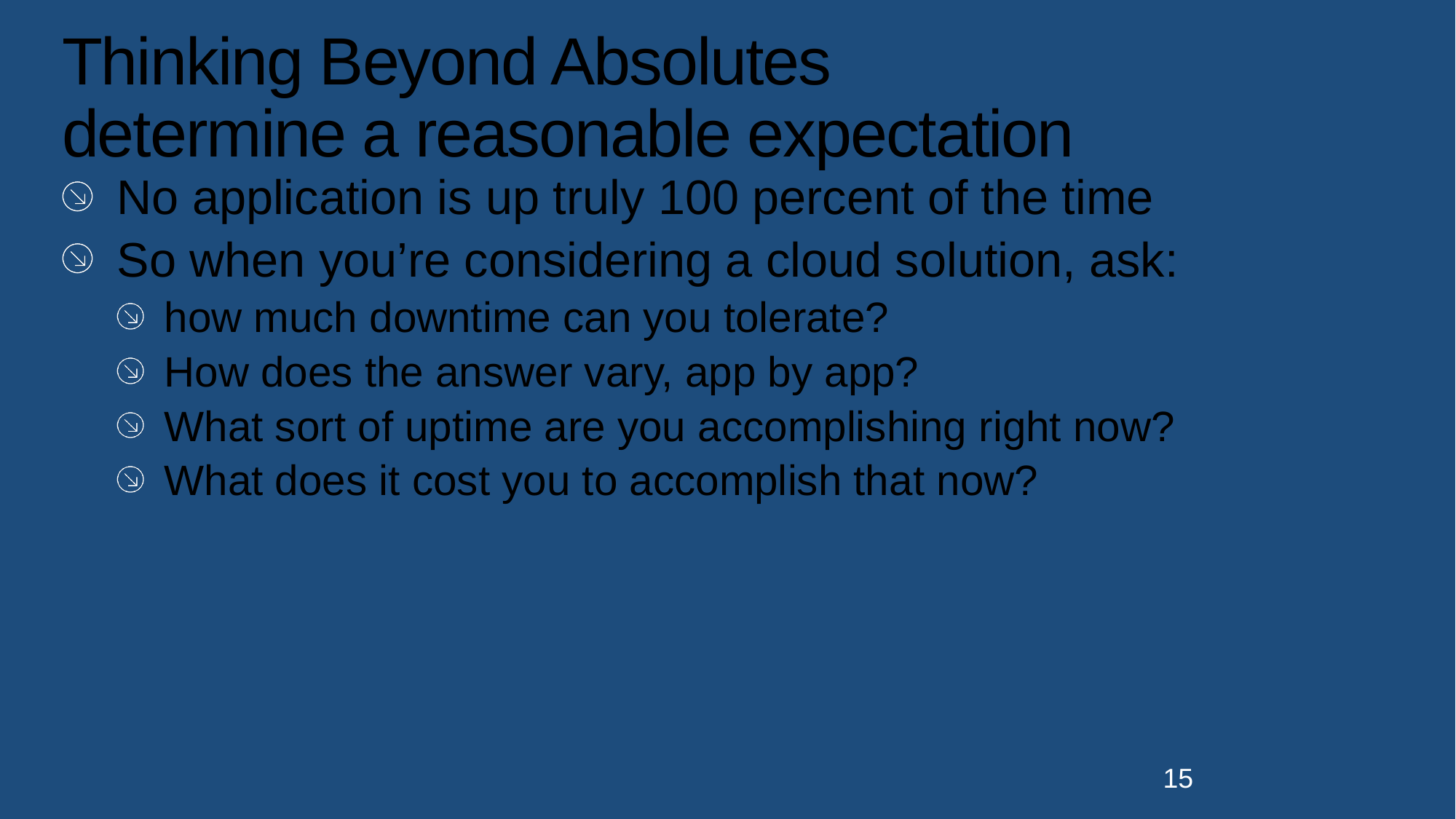

# Thinking Beyond Absolutes determine a reasonable expectation
No application is up truly 100 percent of the time
So when you’re considering a cloud solution, ask:
how much downtime can you tolerate?
How does the answer vary, app by app?
What sort of uptime are you accomplishing right now?
What does it cost you to accomplish that now?
15